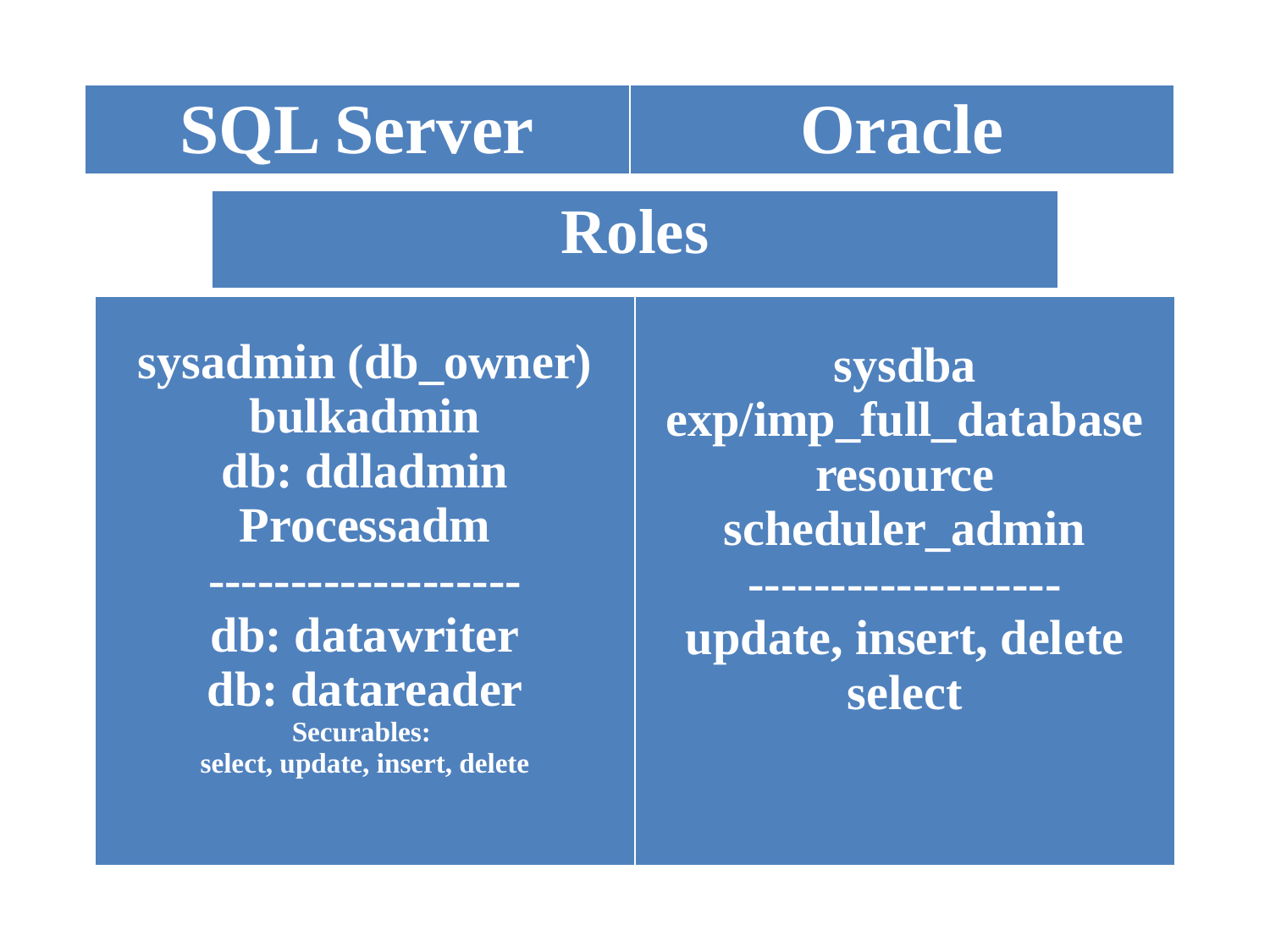

| SQL Server | Oracle |
| --- | --- |
| Roles |
| --- |
| sysadmin (db\_owner) bulkadmin db: ddladmin Processadm ------------------- db: datawriter db: datareader Securables: select, update, insert, delete | sysdba exp/imp\_full\_database resource scheduler\_admin ------------------- update, insert, delete select |
| --- | --- |